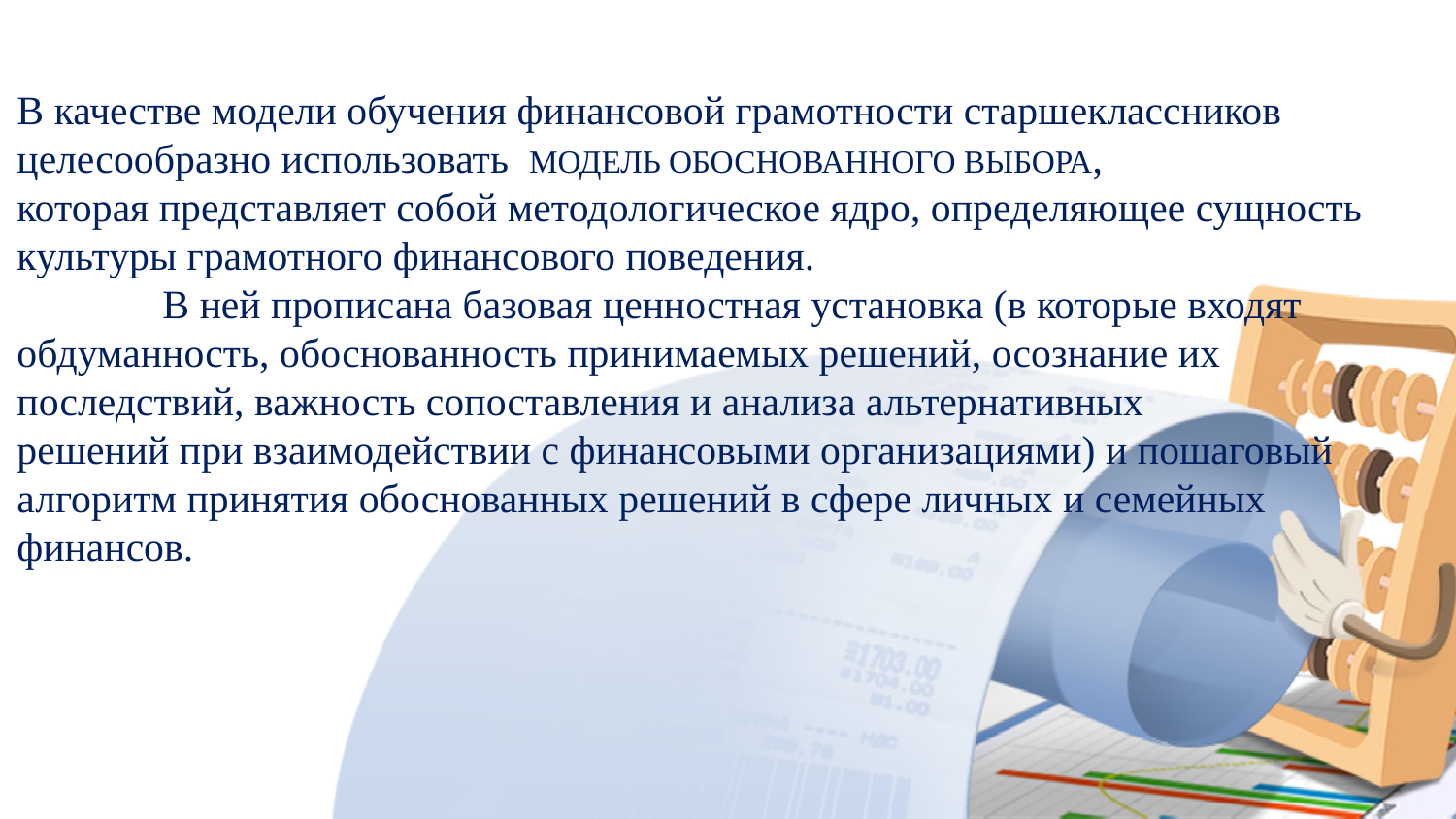

В качестве модели обучения финансовой грамотности старшеклассников целесообразно использовать  модель обоснованного выбора,
которая представляет собой методологическое ядро, определяющее сущность культуры грамотного финансового поведения.
	В ней прописана базовая ценностная установка (в которые входят обдуманность, обоснованность принимаемых решений, осознание их последствий, важность сопоставления и анализа альтернативных
решений при взаимодействии с финансовыми организациями) и пошаговый алгоритм принятия обоснованных решений в сфере личных и семейных финансов.